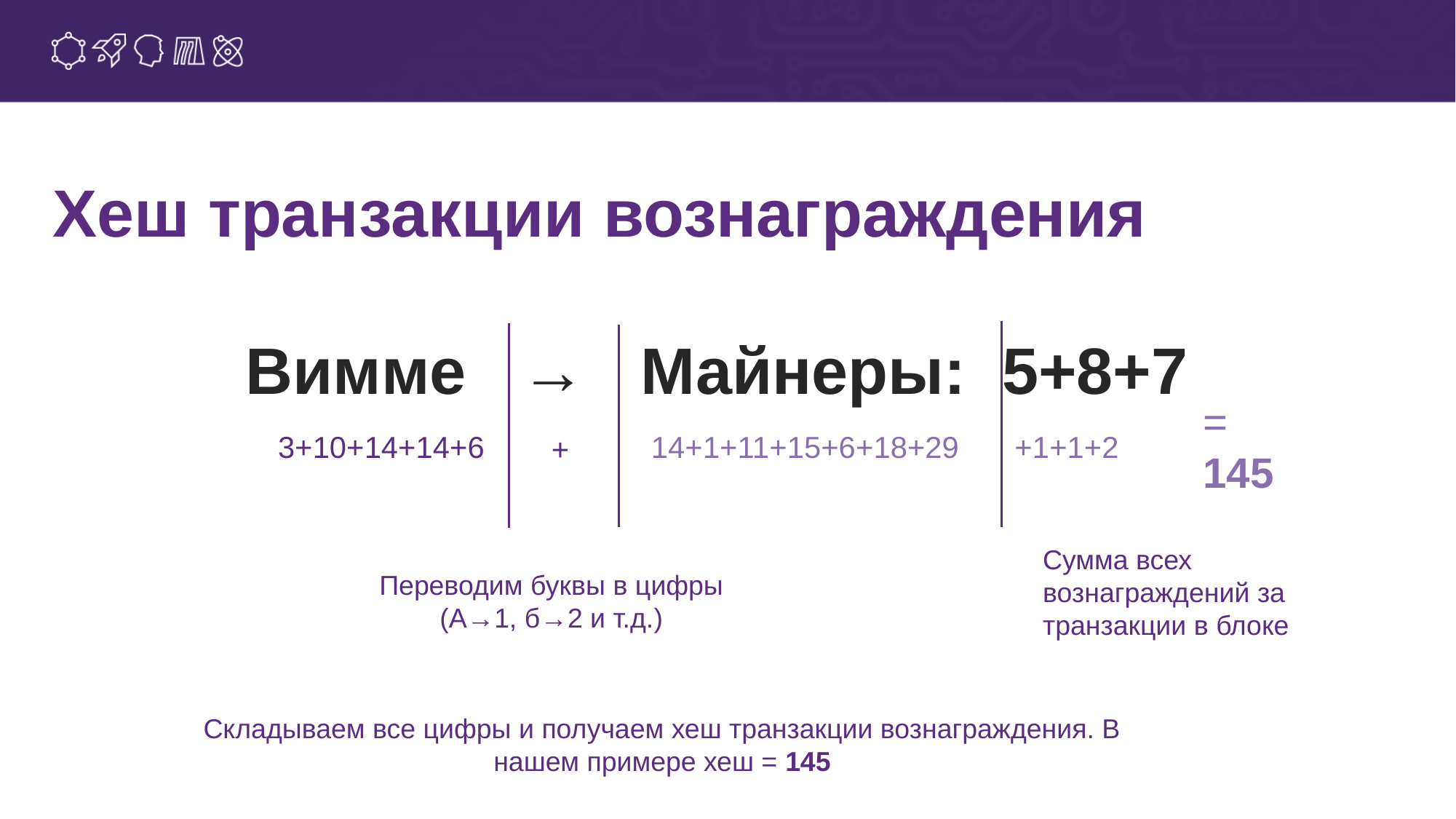

# Хеш транзакции вознаграждения
Вимме   →   Майнеры:  5+8+7
= 145
3+10+14+14+6
14+1+11+15+6+18+29
+1+1+2
+
Сумма всех вознаграждений за транзакции в блоке
Переводим буквы в цифры
(А→1, б→2 и т.д.)
Складываем все цифры и получаем хеш транзакции вознаграждения. В нашем примере хеш = 145